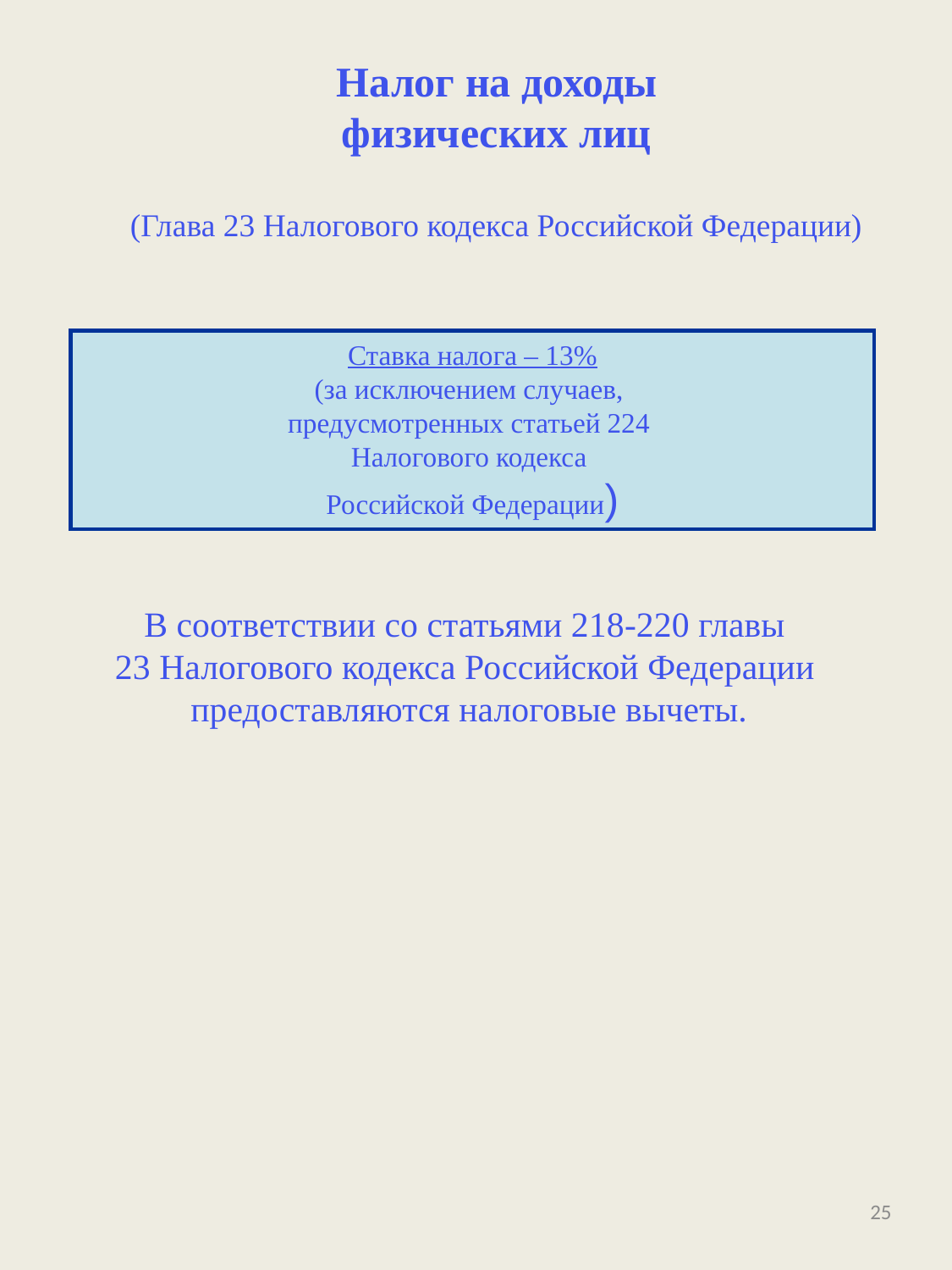

# Налог на доходы физических лиц
(Глава 23 Налогового кодекса Российской Федерации)
Ставка налога – 13%
(за исключением случаев,
предусмотренных статьей 224
Налогового кодекса
Российской Федерации)
В соответствии со статьями 218-220 главы
23 Налогового кодекса Российской Федерации
предоставляются налоговые вычеты.
25